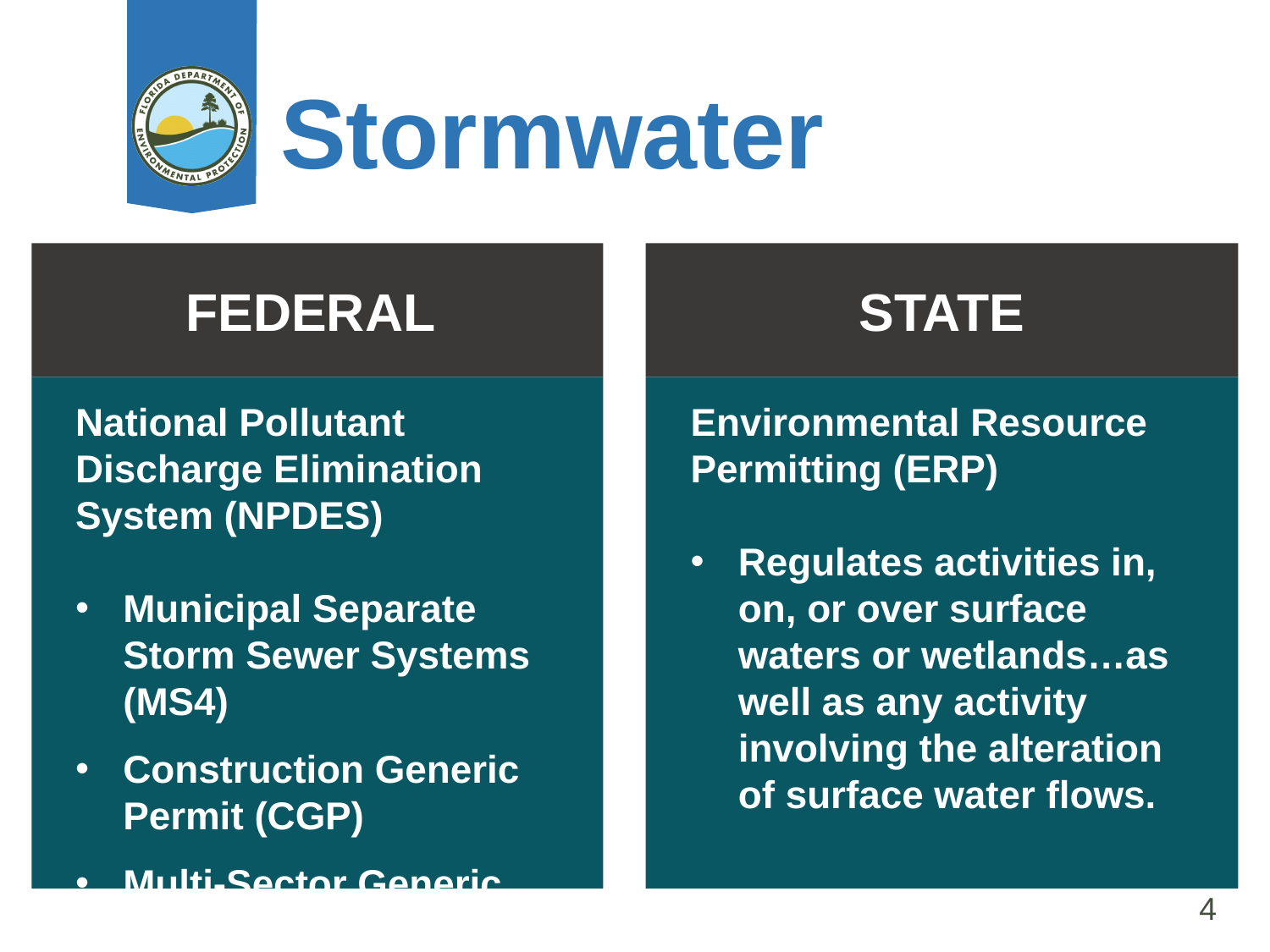

# Stormwater
Federal
State

National Pollutant Discharge Elimination System (NPDES)
Municipal Separate Storm Sewer Systems (MS4)
Construction Generic Permit (CGP)
Multi-Sector Generic Permit (MSGP)
Environmental Resource Permitting (ERP)
Regulates activities in, on, or over surface waters or wetlands…as well as any activity involving the alteration of surface water flows.